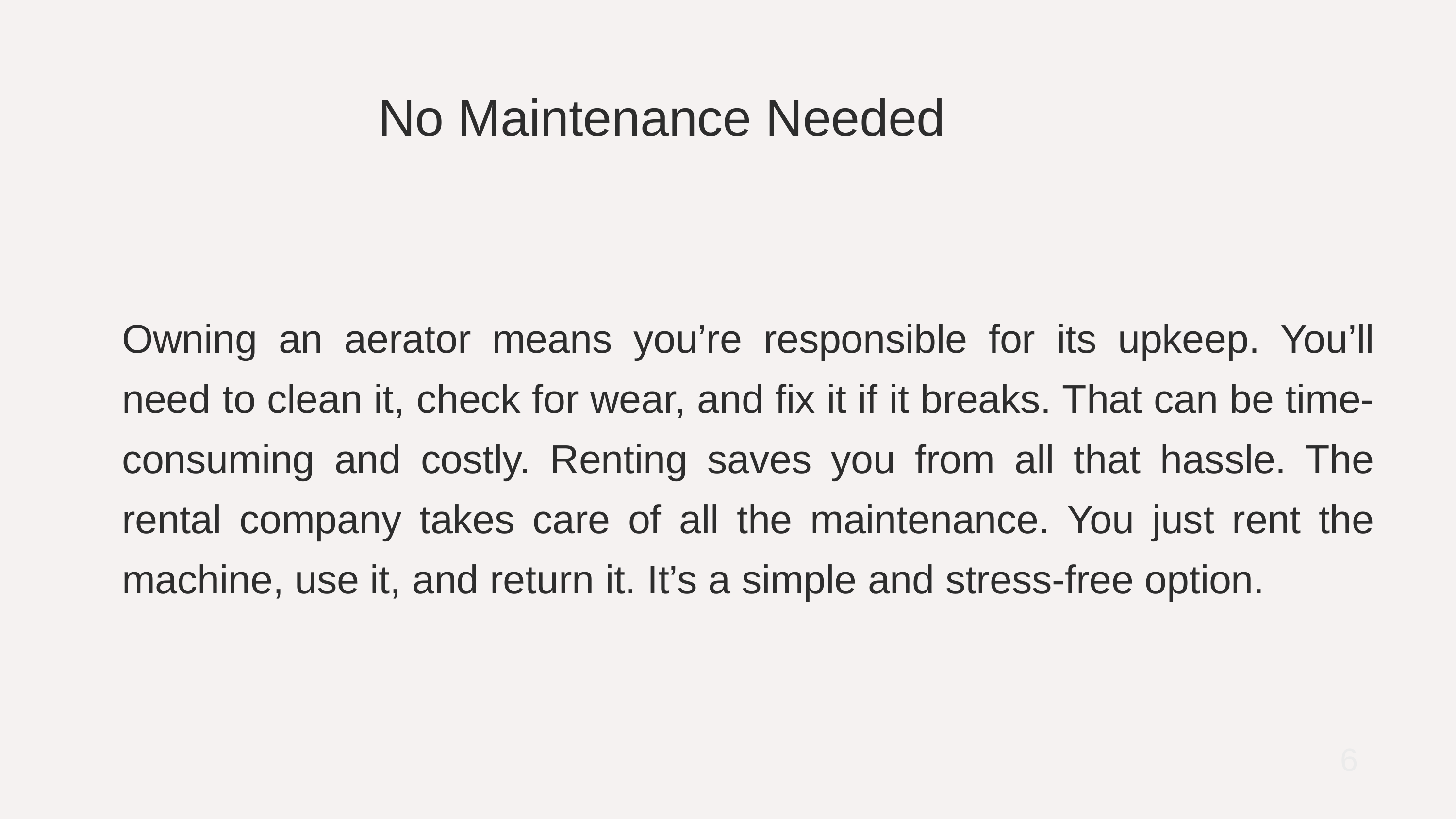

No Maintenance Needed

Owning an aerator means you’re responsible for its upkeep. You’ll need to clean it, check for wear, and fix it if it breaks. That can be time-consuming and costly. Renting saves you from all that hassle. The rental company takes care of all the maintenance. You just rent the machine, use it, and return it. It’s a simple and stress-free option.

6